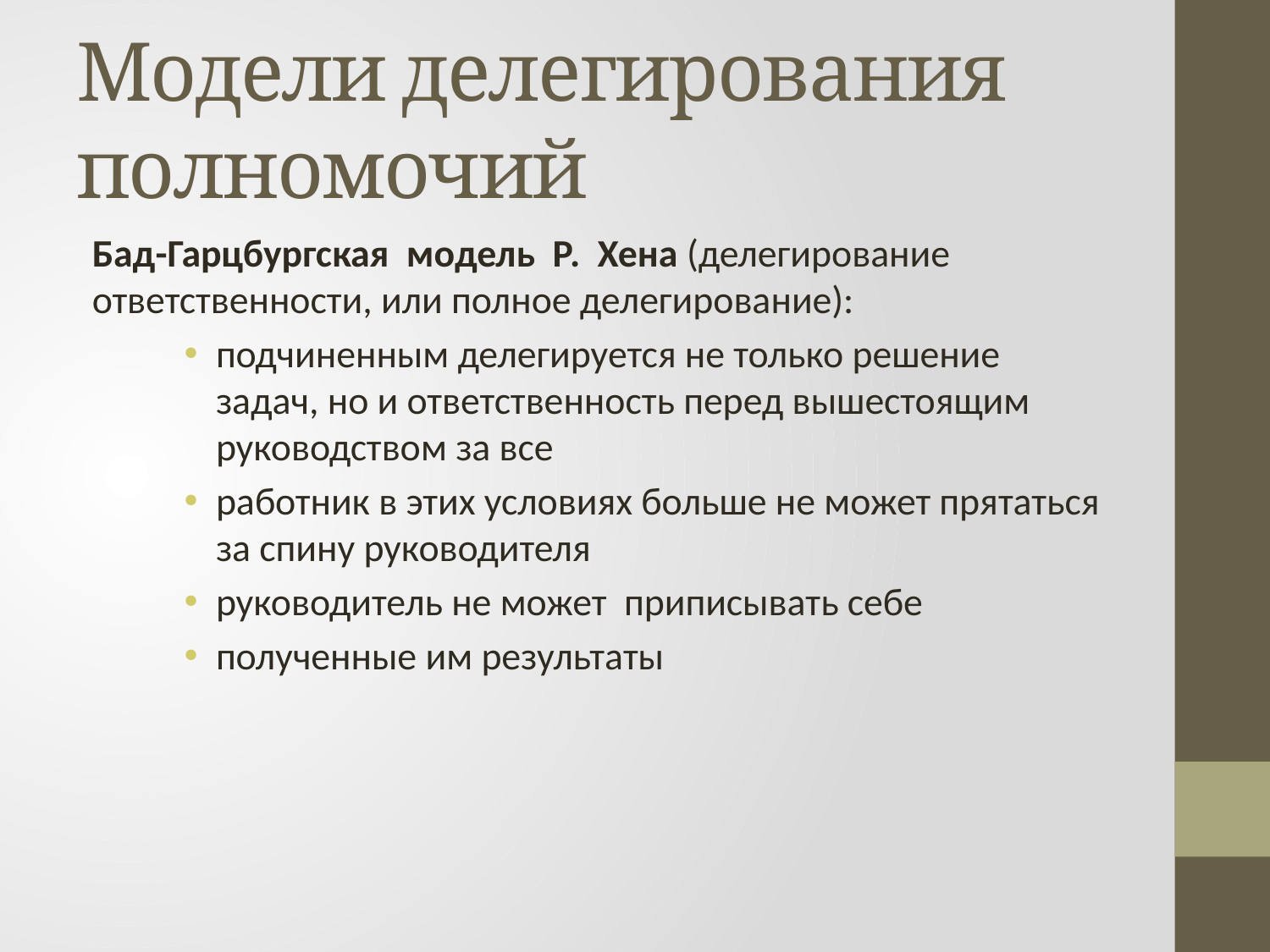

# Модели делегирования полномочий
Бад-Гарцбургская  модель  Р.  Хена (делегирование ответственности, или полное делегирование):
подчиненным делегируется не только решение задач, но и ответственность перед вышестоящим руководством за все
работник в этих условиях больше не может прятаться за спину руководителя
руководитель не может  приписывать себе
полученные им результаты